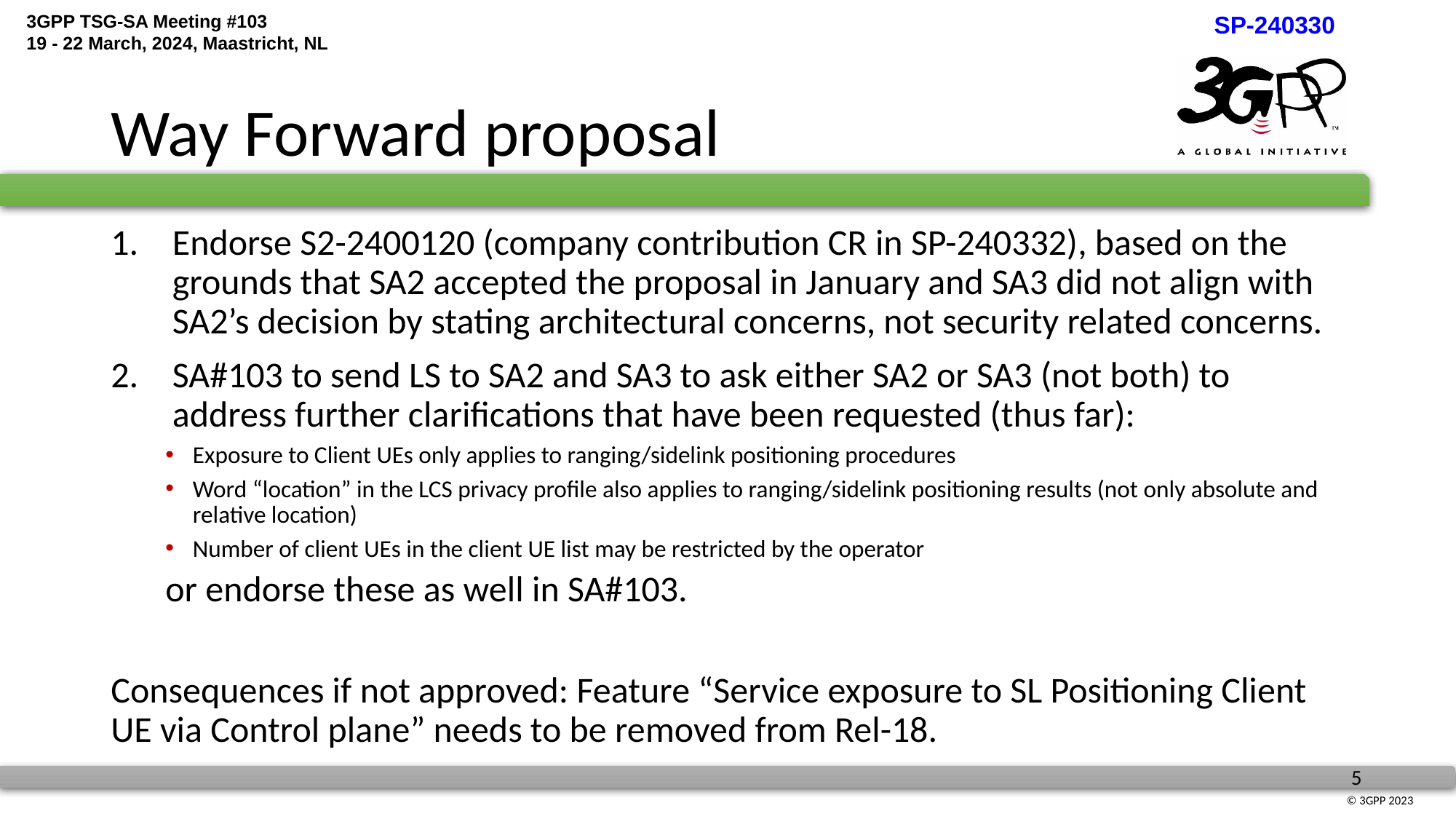

# Way Forward proposal
Endorse S2-2400120 (company contribution CR in SP-240332), based on the grounds that SA2 accepted the proposal in January and SA3 did not align with SA2’s decision by stating architectural concerns, not security related concerns.
SA#103 to send LS to SA2 and SA3 to ask either SA2 or SA3 (not both) to address further clarifications that have been requested (thus far):
Exposure to Client UEs only applies to ranging/sidelink positioning procedures
Word “location” in the LCS privacy profile also applies to ranging/sidelink positioning results (not only absolute and relative location)
Number of client UEs in the client UE list may be restricted by the operator
or endorse these as well in SA#103.

Consequences if not approved: Feature “Service exposure to SL Positioning Client UE via Control plane” needs to be removed from Rel-18.